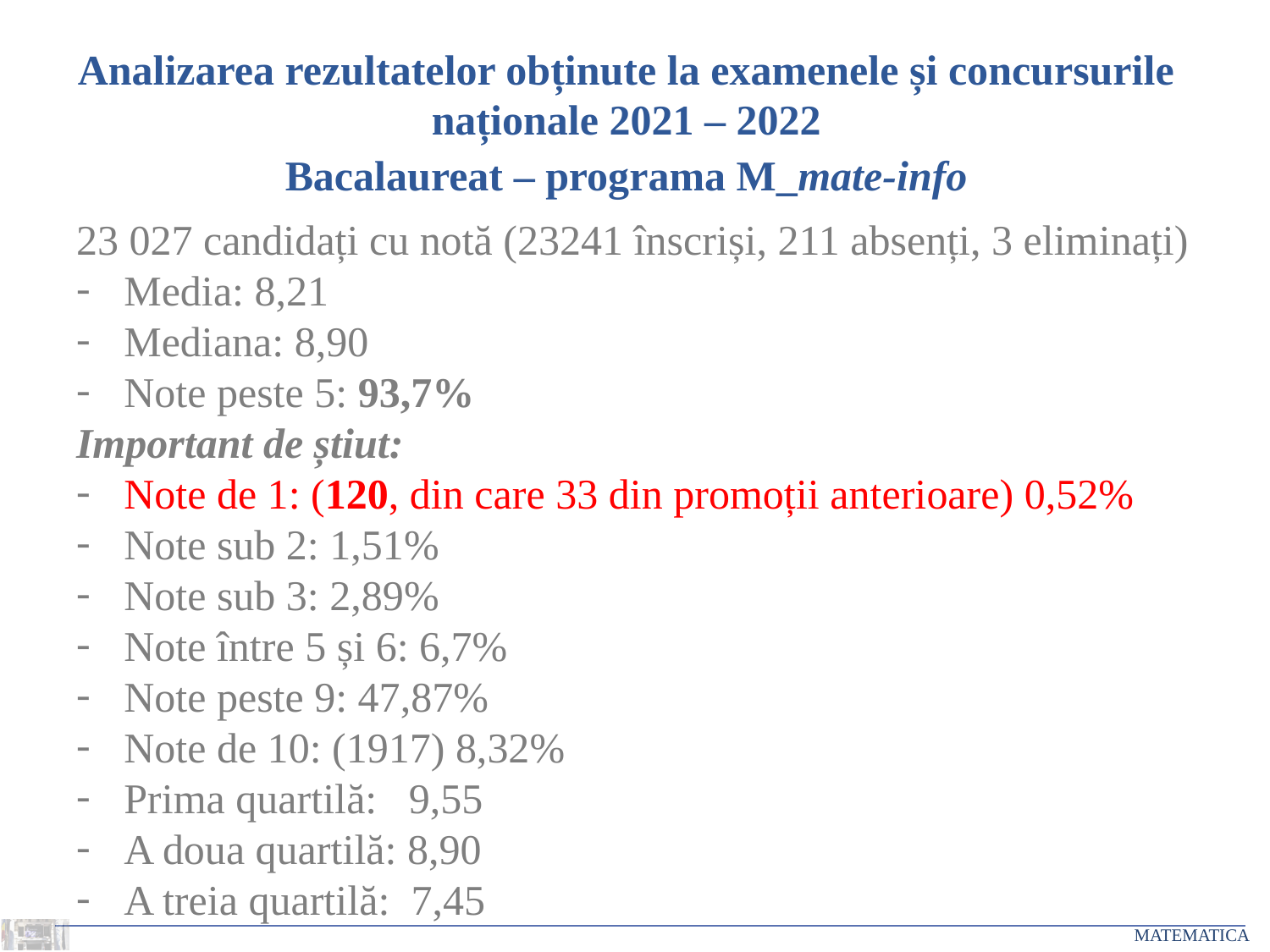

Analizarea rezultatelor obținute la examenele și concursurile naționale 2021 – 2022
Bacalaureat – programa M_mate-info

23 027 candidați cu notă (23241 înscriși, 211 absenți, 3 eliminați)
Media: 8,21
Mediana: 8,90
Note peste 5: 93,7%
Important de știut:
Note de 1: (120, din care 33 din promoții anterioare) 0,52%
Note sub 2: 1,51%
Note sub 3: 2,89%
Note între 5 și 6: 6,7%
Note peste 9: 47,87%
Note de 10: (1917) 8,32%
Prima quartilă:   9,55
A doua quartilă: 8,90
A treia quartilă:  7,45